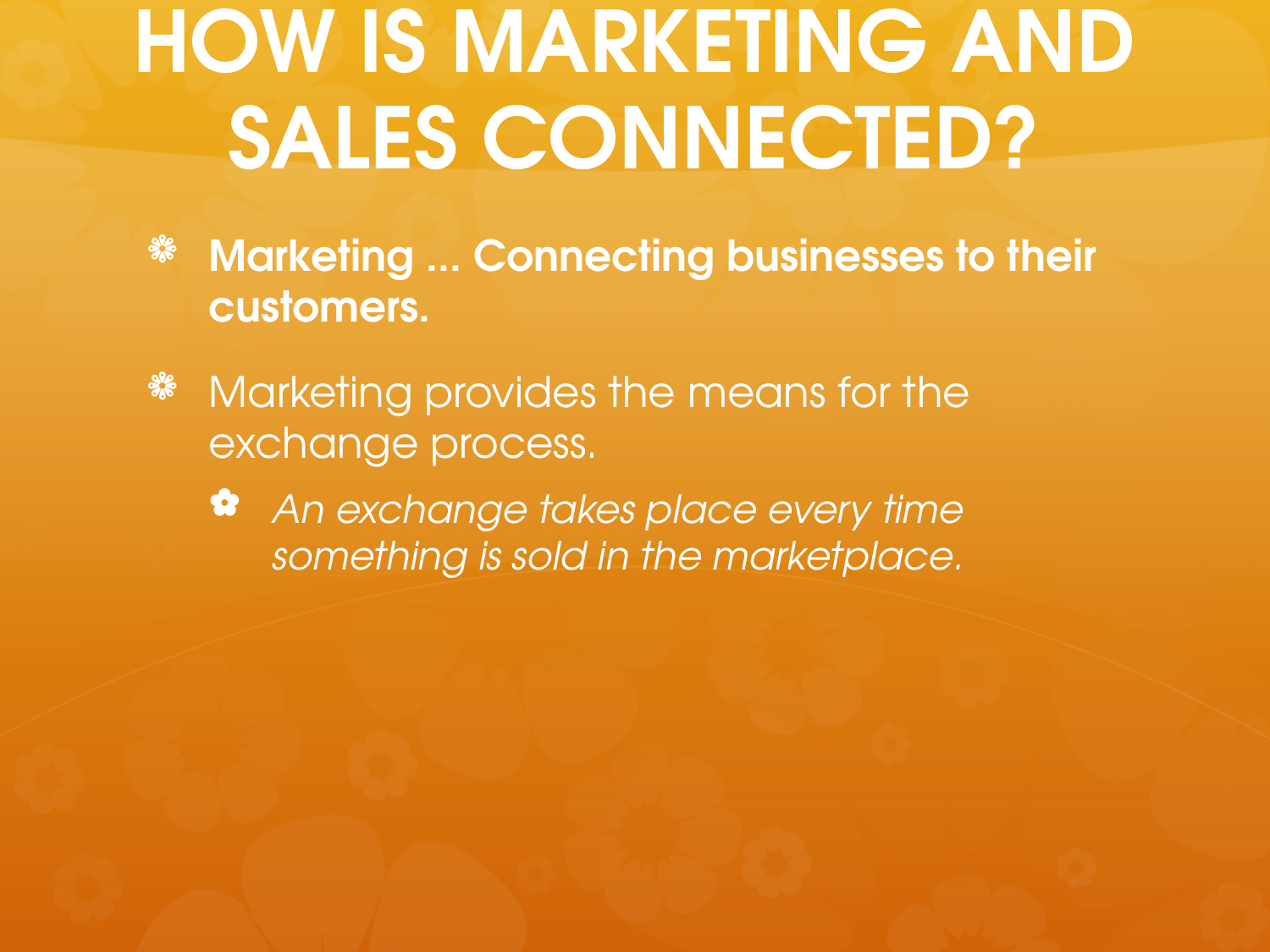

# HOW IS MARKETING AND SALES CONNECTED?
Marketing ... Connecting businesses to their customers.
Marketing provides the means for the exchange process.
An exchange takes place every time something is sold in the marketplace.